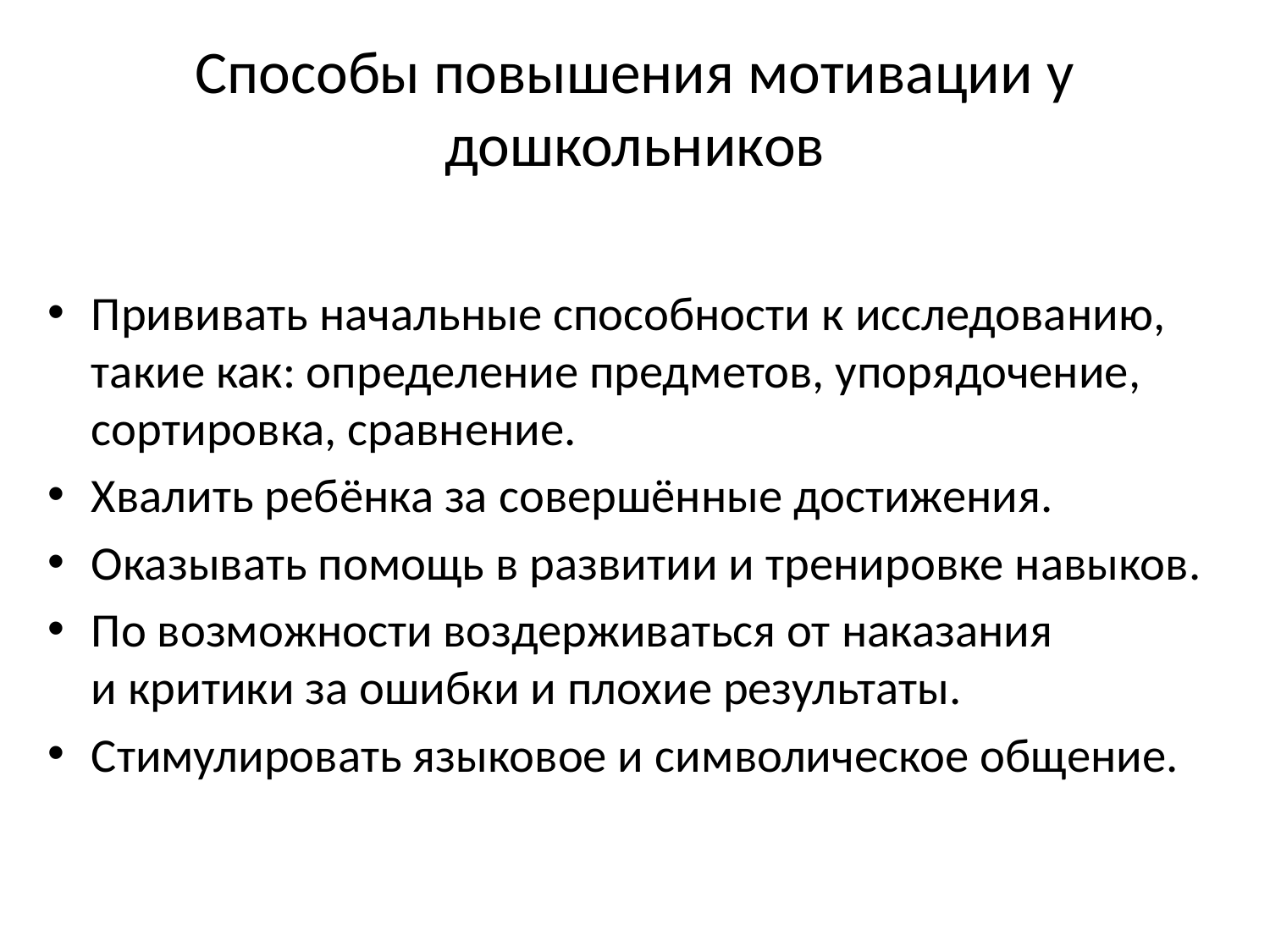

# Способы повышения мотивации у дошкольников
Прививать начальные способности к исследованию, такие как: определение предметов, упорядочение, сортировка, сравнение.
Хвалить ребёнка за совершённые достижения.
Оказывать помощь в развитии и тренировке навыков.
По возможности воздерживаться от наказания и критики за ошибки и плохие результаты.
Стимулировать языковое и символическое общение.